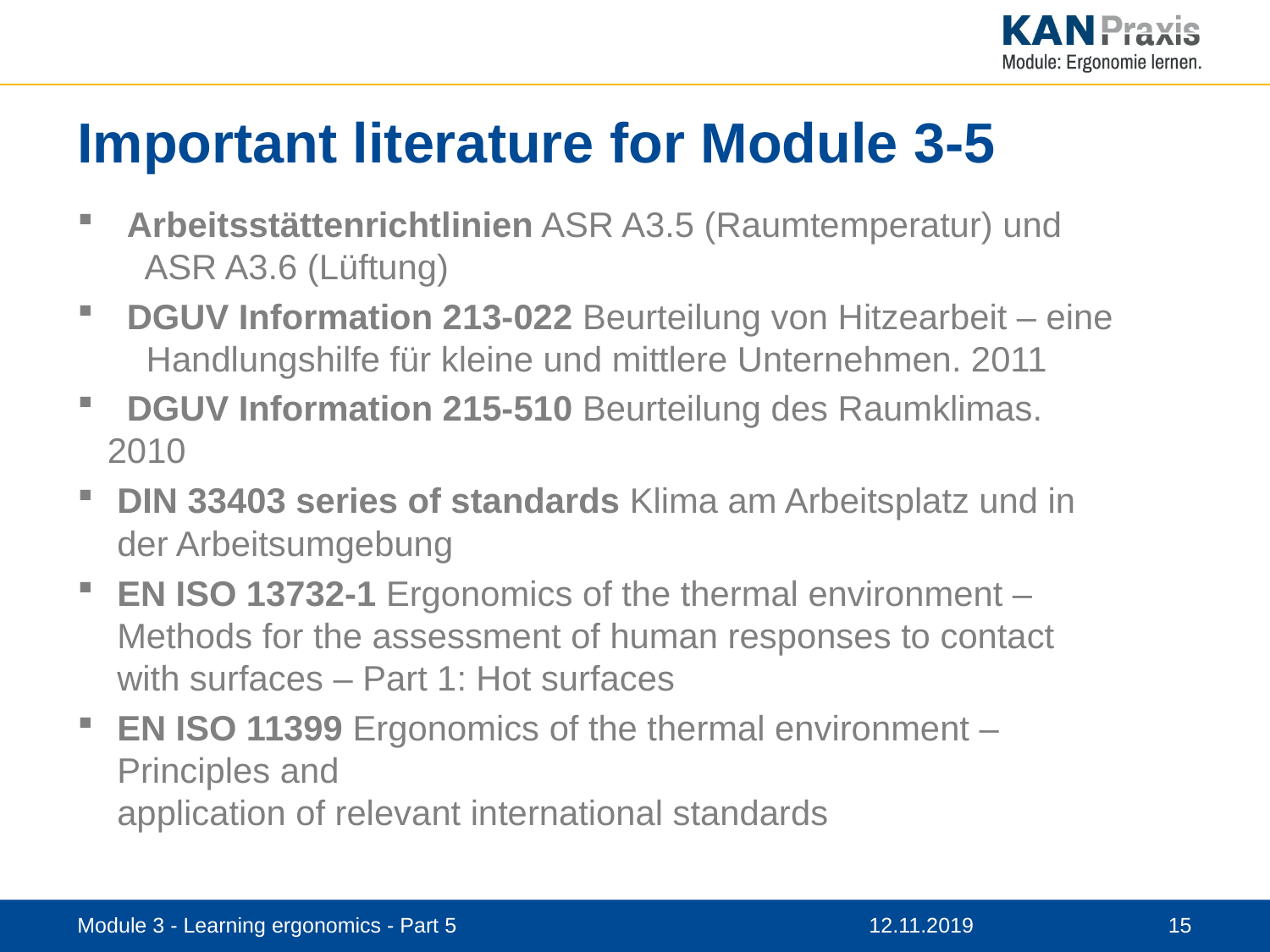

# Important literature for Module 3-5

  Arbeitsstättenrichtlinien ASR A3.5 (Raumtemperatur) und
    ASR A3.6 (Lüftung)
  DGUV Information 213-022 Beurteilung von Hitzearbeit – eine
    Handlungshilfe für kleine und mittlere Unternehmen. 2011
  DGUV Information 215-510 Beurteilung des Raumklimas. 2010
DIN 33403 series of standards Klima am Arbeitsplatz und in der Arbeitsumgebung
EN ISO 13732-1 Ergonomics of the thermal environment – Methods for the assessment of human responses to contact with surfaces – Part 1: Hot surfaces
EN ISO 11399 Ergonomics of the thermal environment – Principles and
application of relevant international standards

Module 3 - Learning ergonomics - Part 5
12.11.2019
15